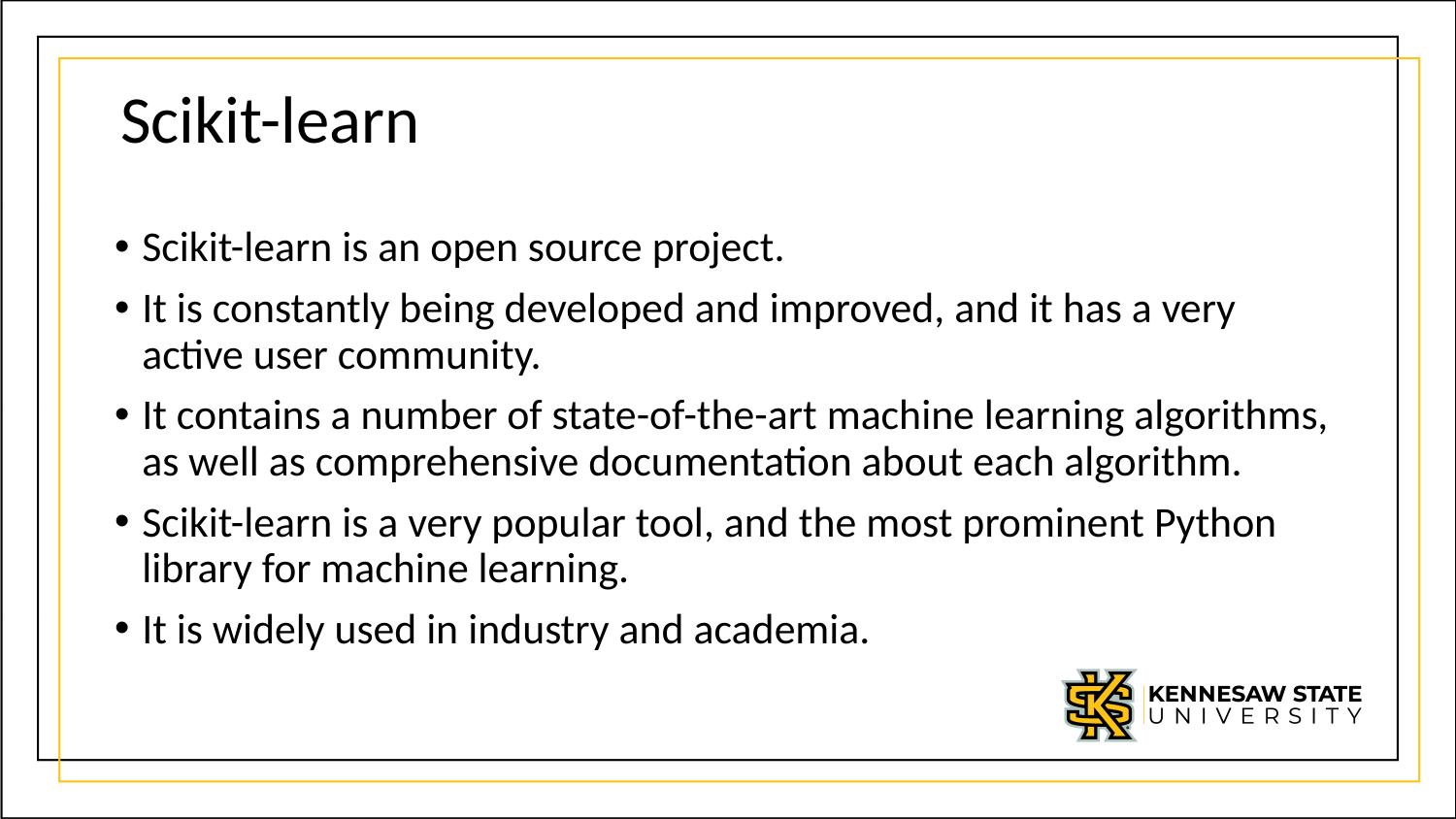

# Scikit-learn
Scikit-learn is an open source project.
It is constantly being developed and improved, and it has a very active user community.
It contains a number of state-of-the-art machine learning algorithms, as well as comprehensive documentation about each algorithm.
Scikit-learn is a very popular tool, and the most prominent Python library for machine learning.
It is widely used in industry and academia.